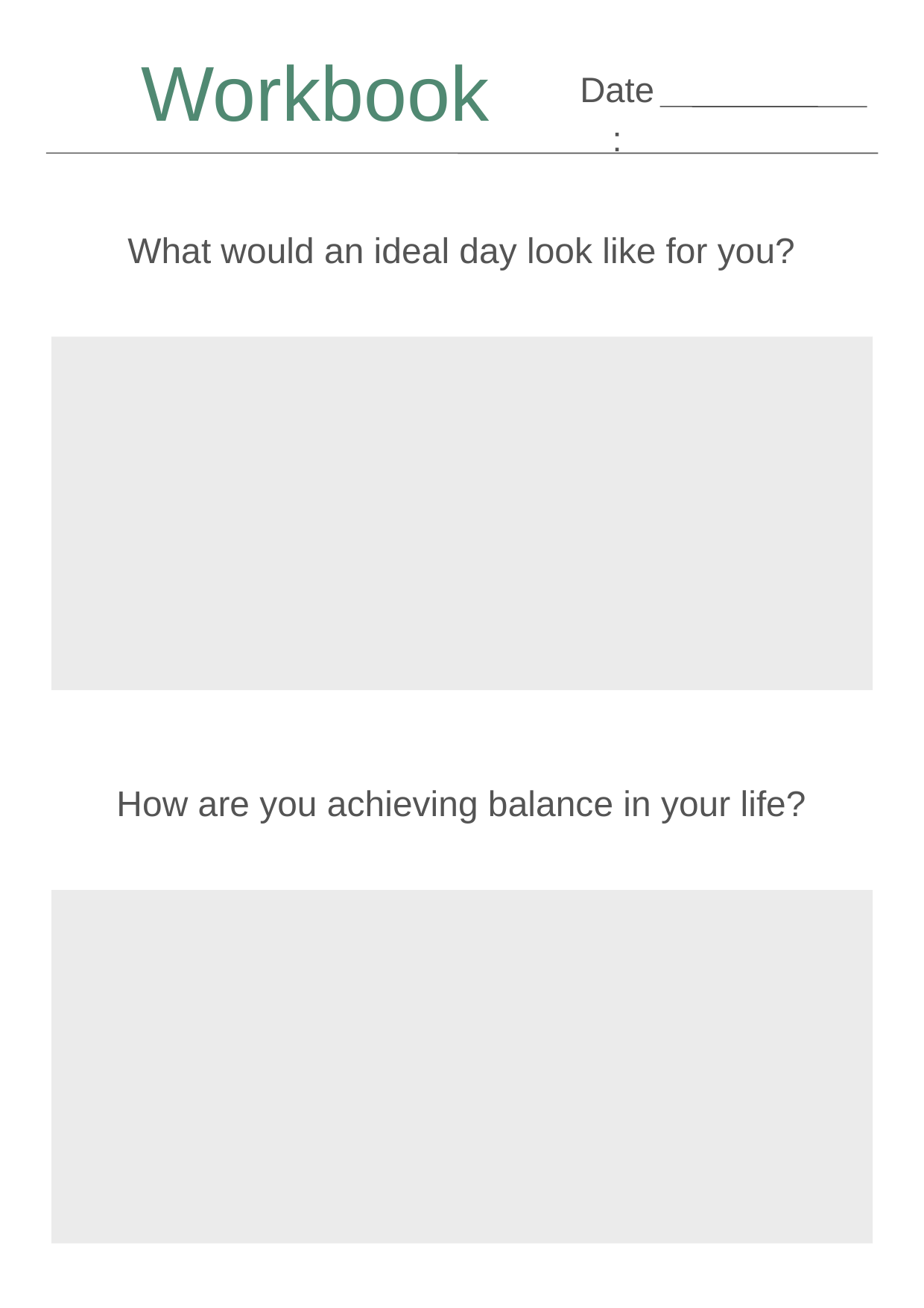

Workbook
Date:

What would an ideal day look like for you?

How are you achieving balance in your life?